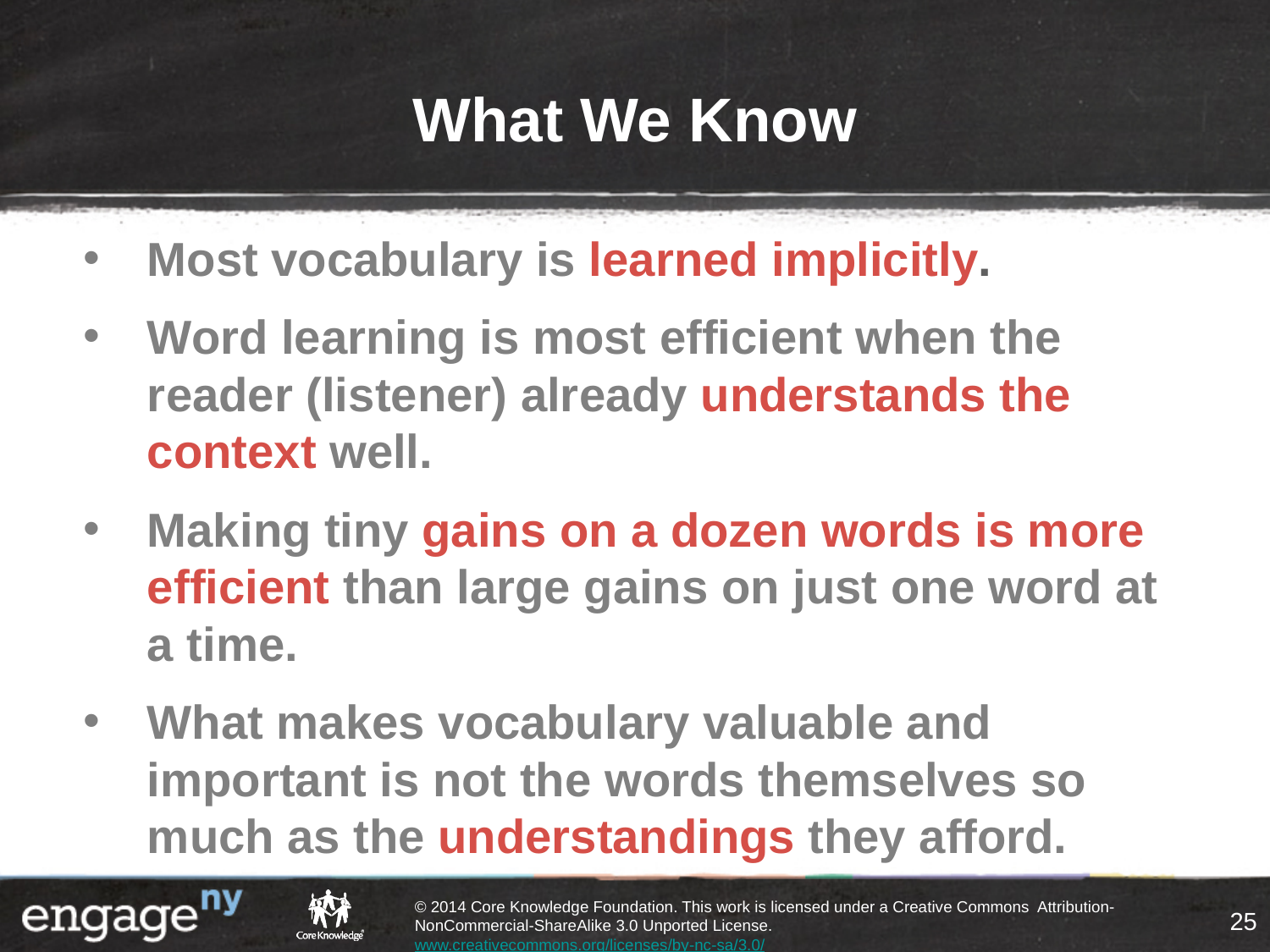

# What We Know
Most vocabulary is learned implicitly.
Word learning is most efficient when the reader (listener) already understands the context well.
Making tiny gains on a dozen words is more efficient than large gains on just one word at a time.
What makes vocabulary valuable and important is not the words themselves so much as the understandings they afford.

25